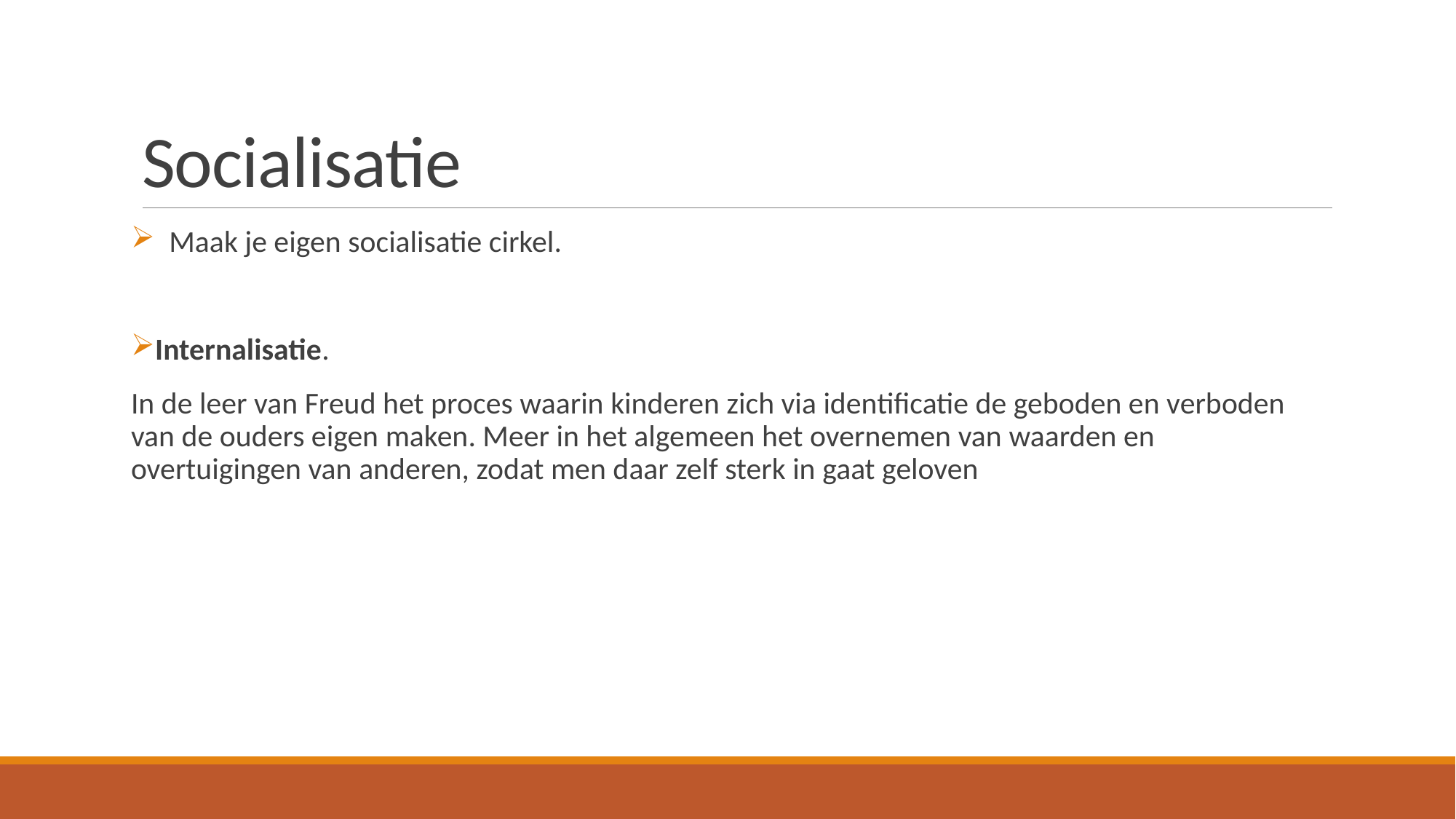

# Socialisatie
  Maak je eigen socialisatie cirkel.

Internalisatie.
In de leer van Freud het proces waarin kinderen zich via identificatie de geboden en verboden van de ouders eigen maken. Meer in het algemeen het overnemen van waarden en overtuigingen van anderen, zodat men daar zelf sterk in gaat geloven